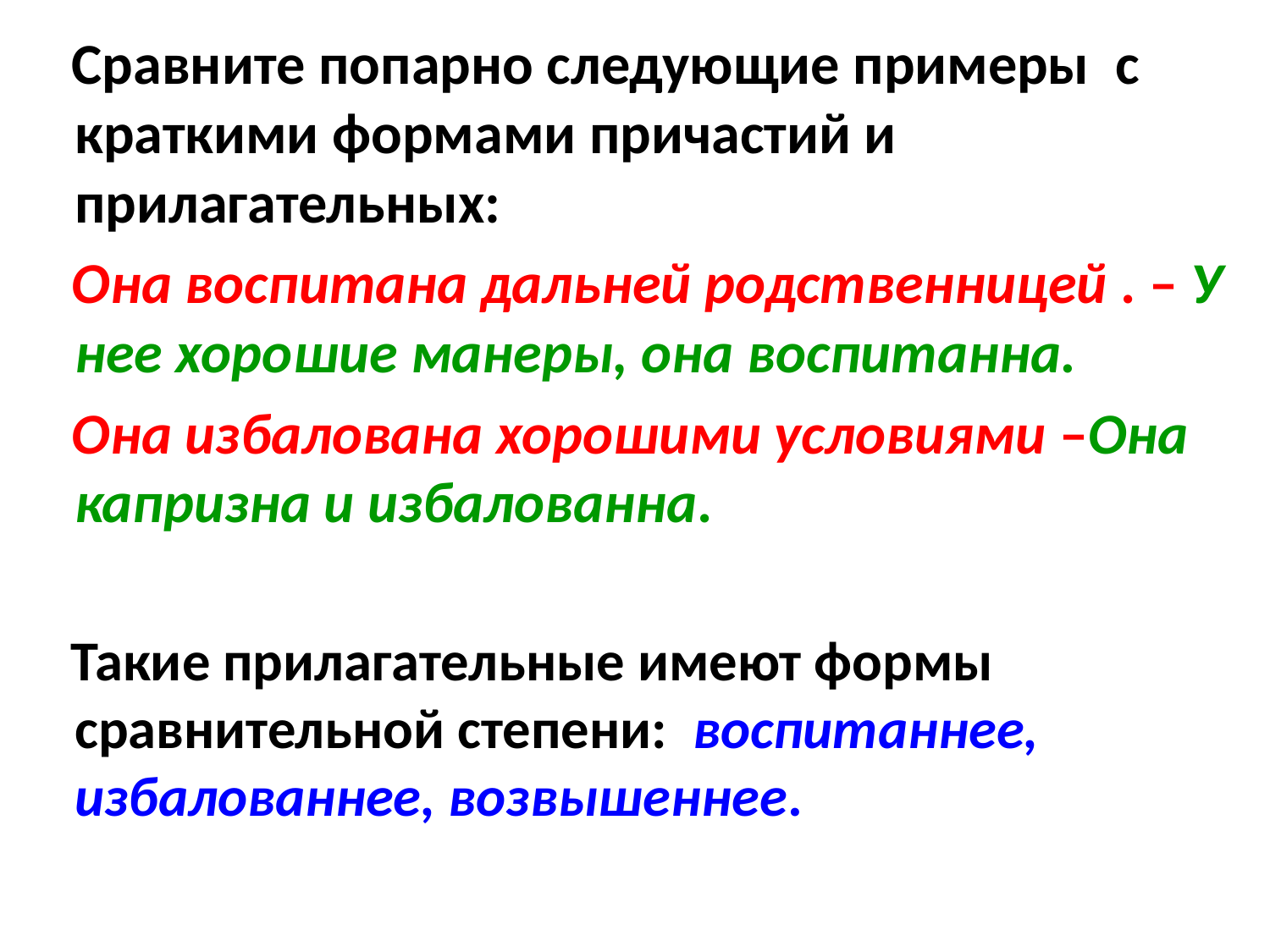

Сравните попарно следующие примеры  с краткими формами причастий и прилагательных:
   Она воспитана дальней родственницей . – У нее хорошие манеры, она воспитанна.
   Она избалована хорошими условиями –Она капризна и избалованна.

   Такие прилагательные имеют формы сравнительной степени:  воспитаннее, избалованнее, возвышеннее.

#